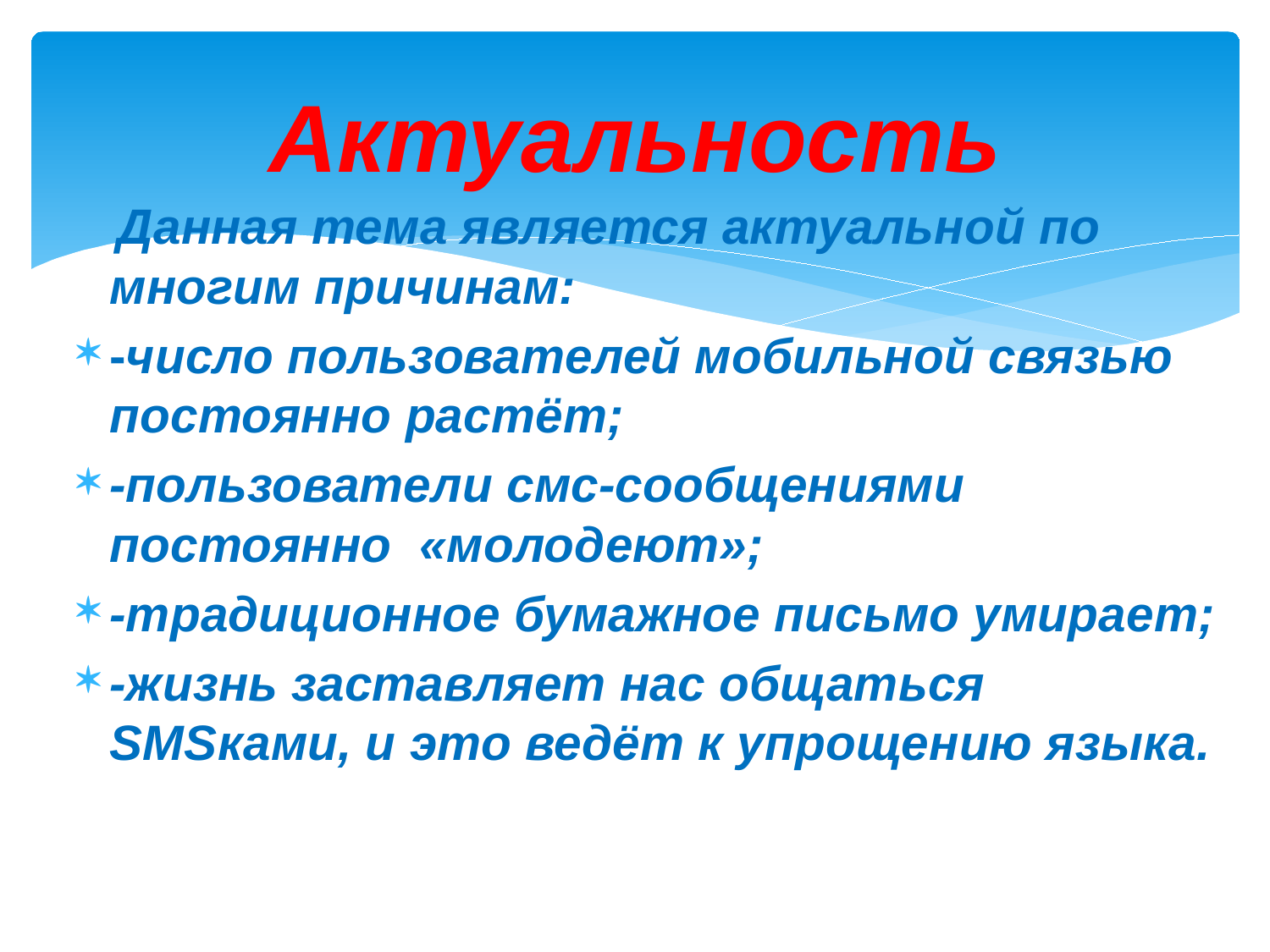

# Актуальность
    Данная тема является актуальной по многим причинам:
-число пользователей мобильной связью постоянно растёт;
-пользователи смс-сообщениями постоянно  «молодеют»;
-традиционное бумажное письмо умирает;
-жизнь заставляет нас общаться SMSками, и это ведёт к упрощению языка.